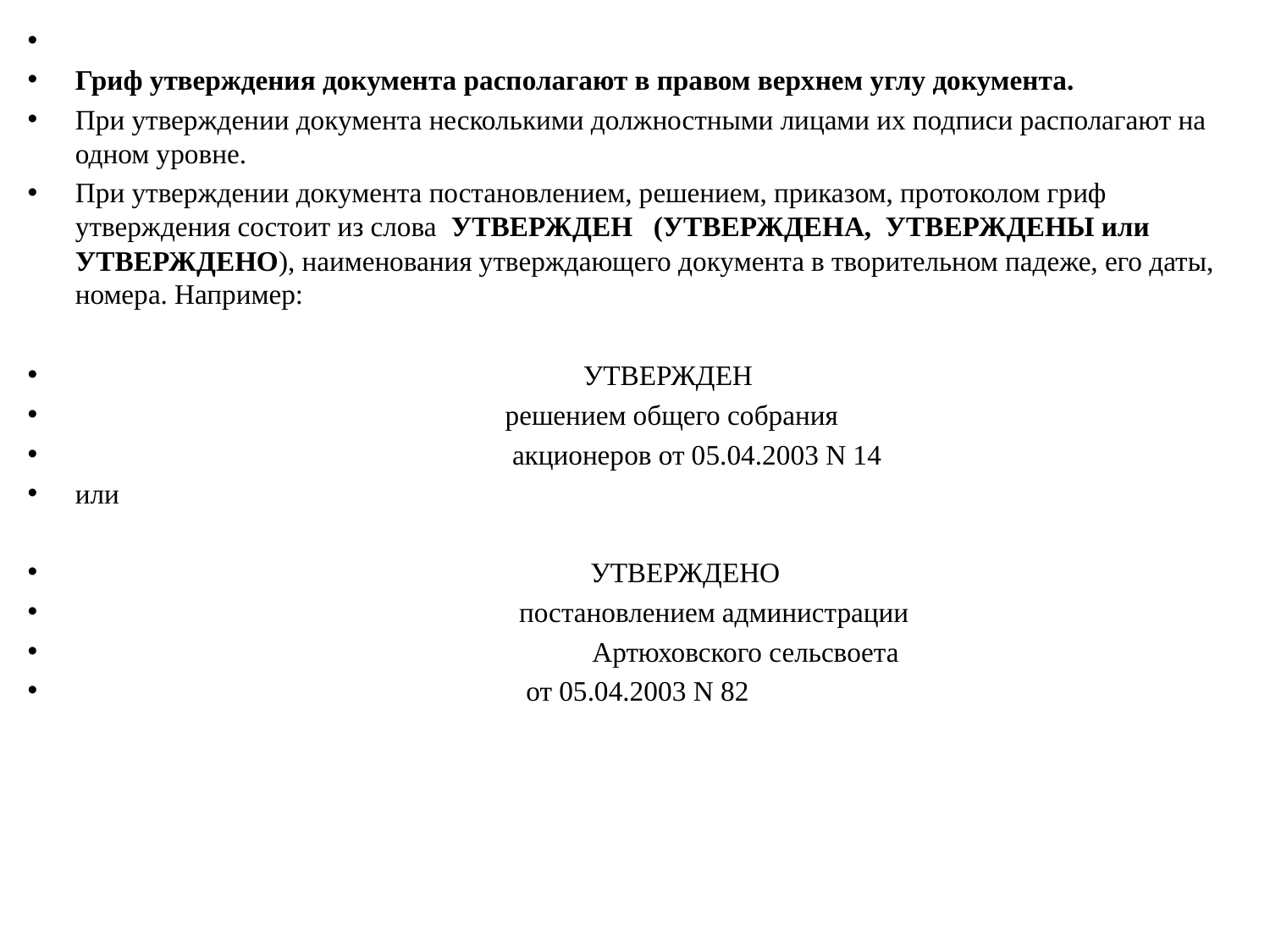

Гриф утверждения документа располагают в правом верхнем углу документа.
При утверждении документа несколькими должностными лицами их подписи располагают на одном уровне.
При утверждении документа постановлением, решением, приказом, протоколом гриф утверждения состоит из слова  УТВЕРЖДЕН   (УТВЕРЖДЕНА,  УТВЕРЖДЕНЫ или  УТВЕРЖДЕНО), наименования утверждающего документа в творительном падеже, его даты, номера. Например:

                                			УТВЕРЖДЕН
                                		       решением общего собрания
                                 		        акционеров от 05.04.2003 N 14
или

                              			 УТВЕРЖДЕНО
                                 		         постановлением администрации
                                                                          Артюховского сельсвоета
                                 		          от 05.04.2003 N 82